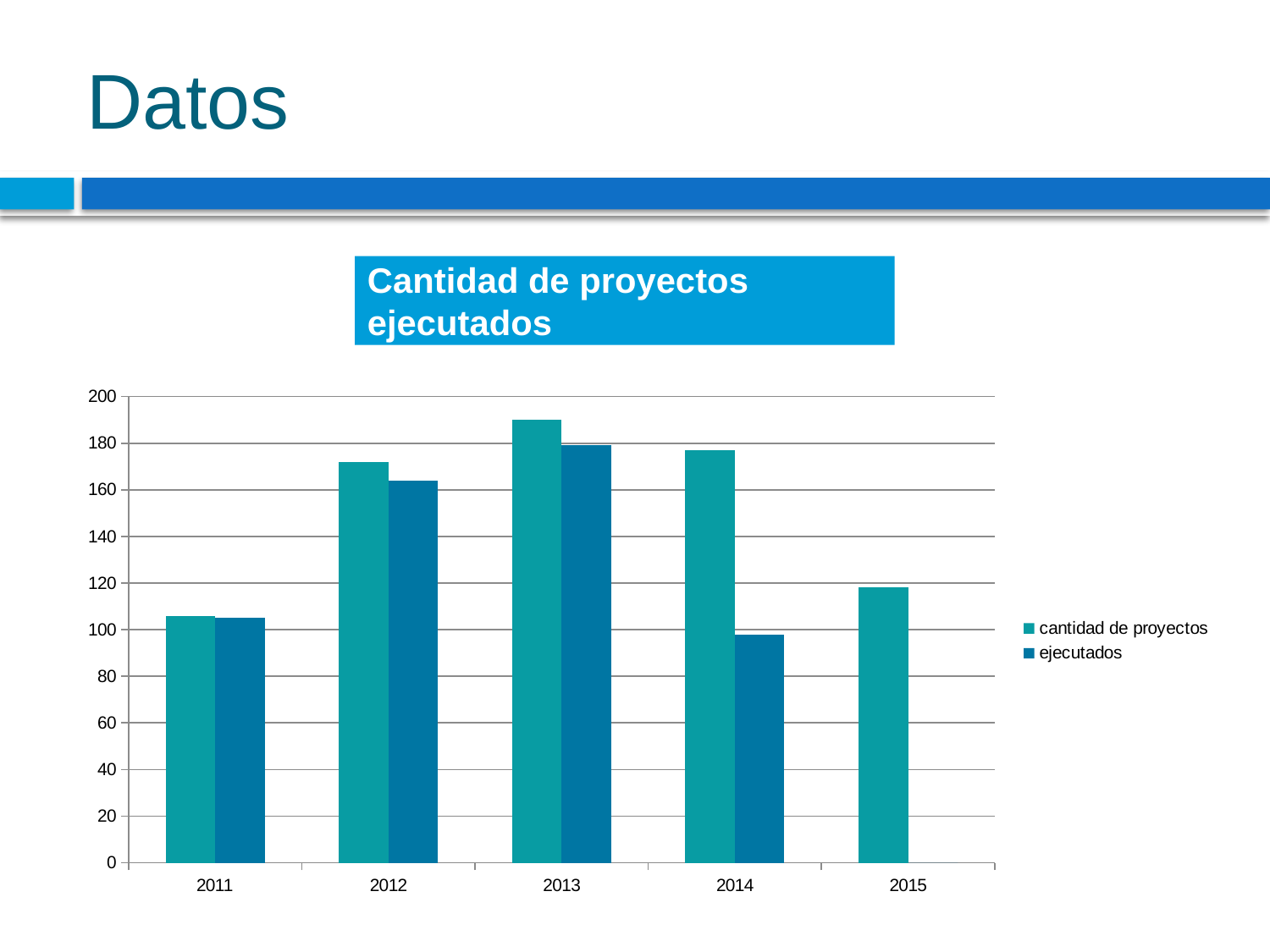

# Datos
Cantidad de proyectos ejecutados

### Chart

| Category | cantidad de proyectos | ejecutados |
|---|---|---|
| 2011 | 106.0 | 105.0 |
| 2012 | 172.0 | 164.0 |
| 2013 | 190.0 | 179.0 |
| 2014 | 177.0 | 98.0 |
| 2015 | 118.0 | 0.0 |